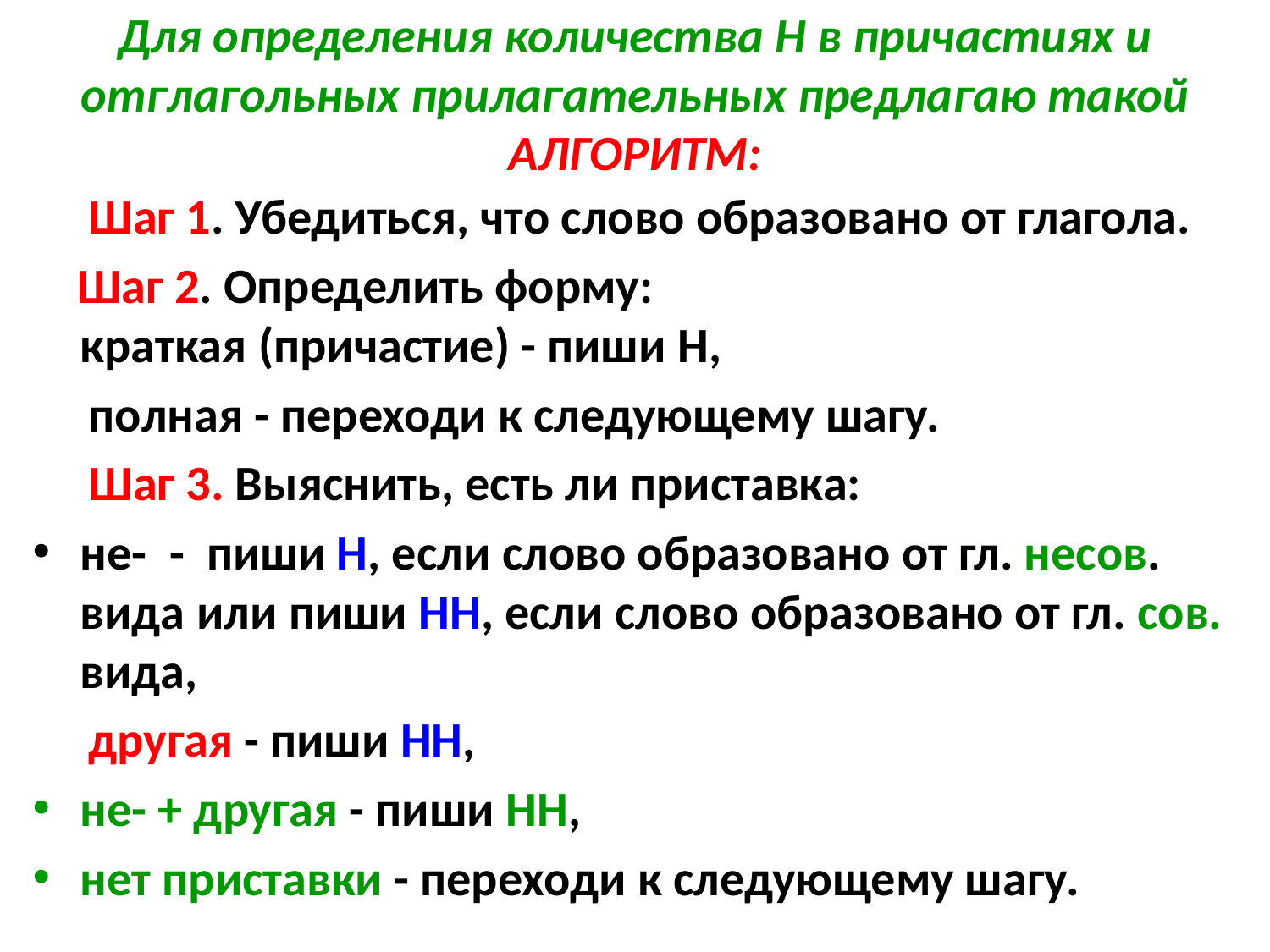

# Для определения количества Н в причастиях и отглагольных прилагательных предлагаю такой АЛГОРИТМ:
     Шаг 1. Убедиться, что слово образовано от глагола.
    Шаг 2. Определить форму: 
краткая (причастие) - пиши Н,
     полная - переходи к следующему шагу.
     Шаг 3. Выяснить, есть ли приставка:
не-  -  пиши Н, если слово образовано от гл. несов. вида или пиши НН, если слово образовано от гл. сов. вида,
     другая - пиши НН,
не- + другая - пиши НН,
нет приставки - переходи к следующему шагу.